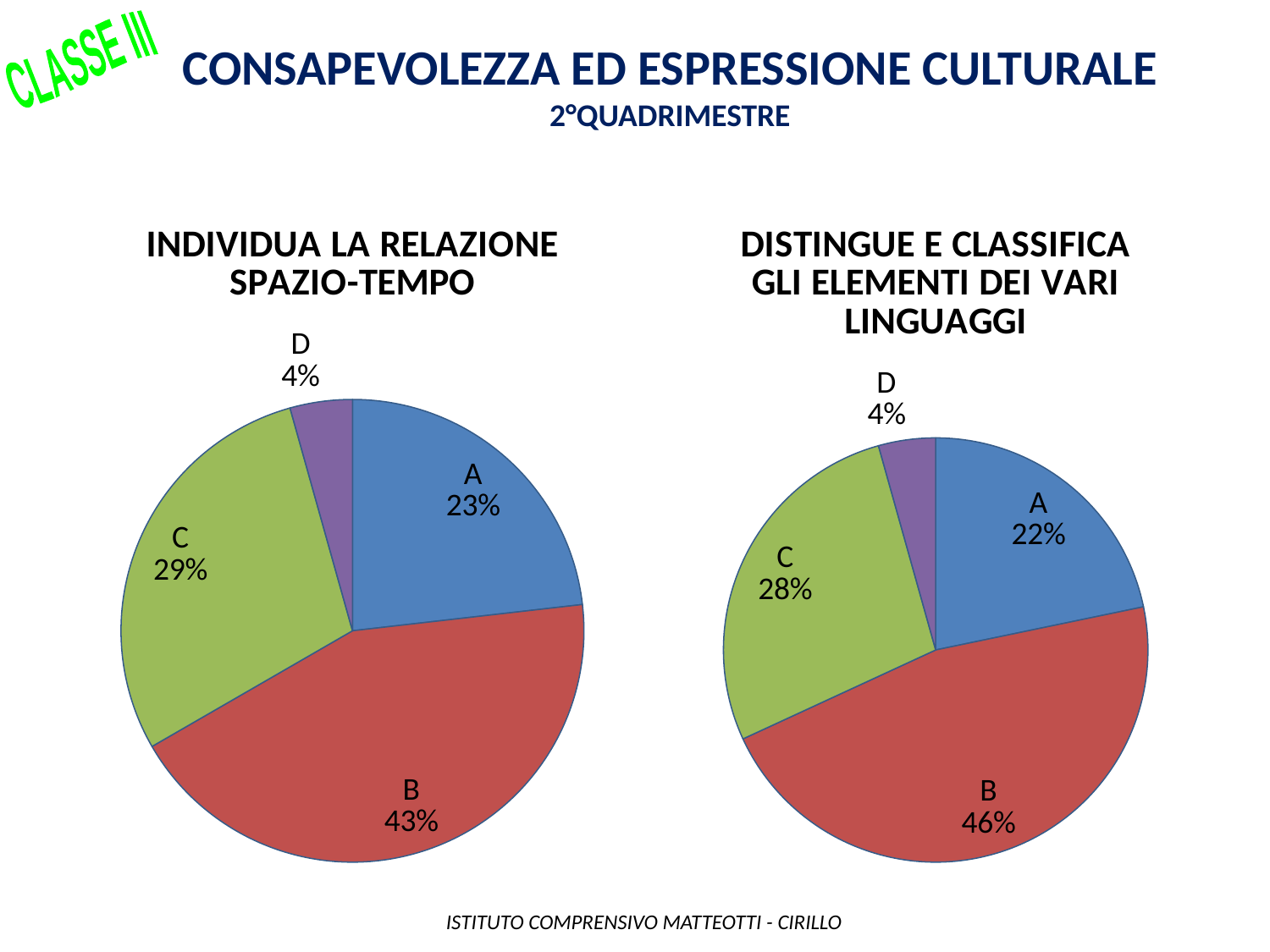

Consapevolezza ed espressione culturale
2°QUADRIMESTRE
CLASSE III

### Chart: INDIVIDUA LA RELAZIONE SPAZIO-TEMPO

| Category |  |
|---|---|
| A | 16.0 |
| B | 30.0 |
| C | 20.0 |
| D | 3.0 |

### Chart: DISTINGUE E CLASSIFICA GLI ELEMENTI DEI VARI LINGUAGGI

| Category |  |
|---|---|
| A | 15.0 |
| B | 32.0 |
| C | 19.0 |
| D | 3.0 |
 ISTITUTO COMPRENSIVO MATTEOTTI - CIRILLO